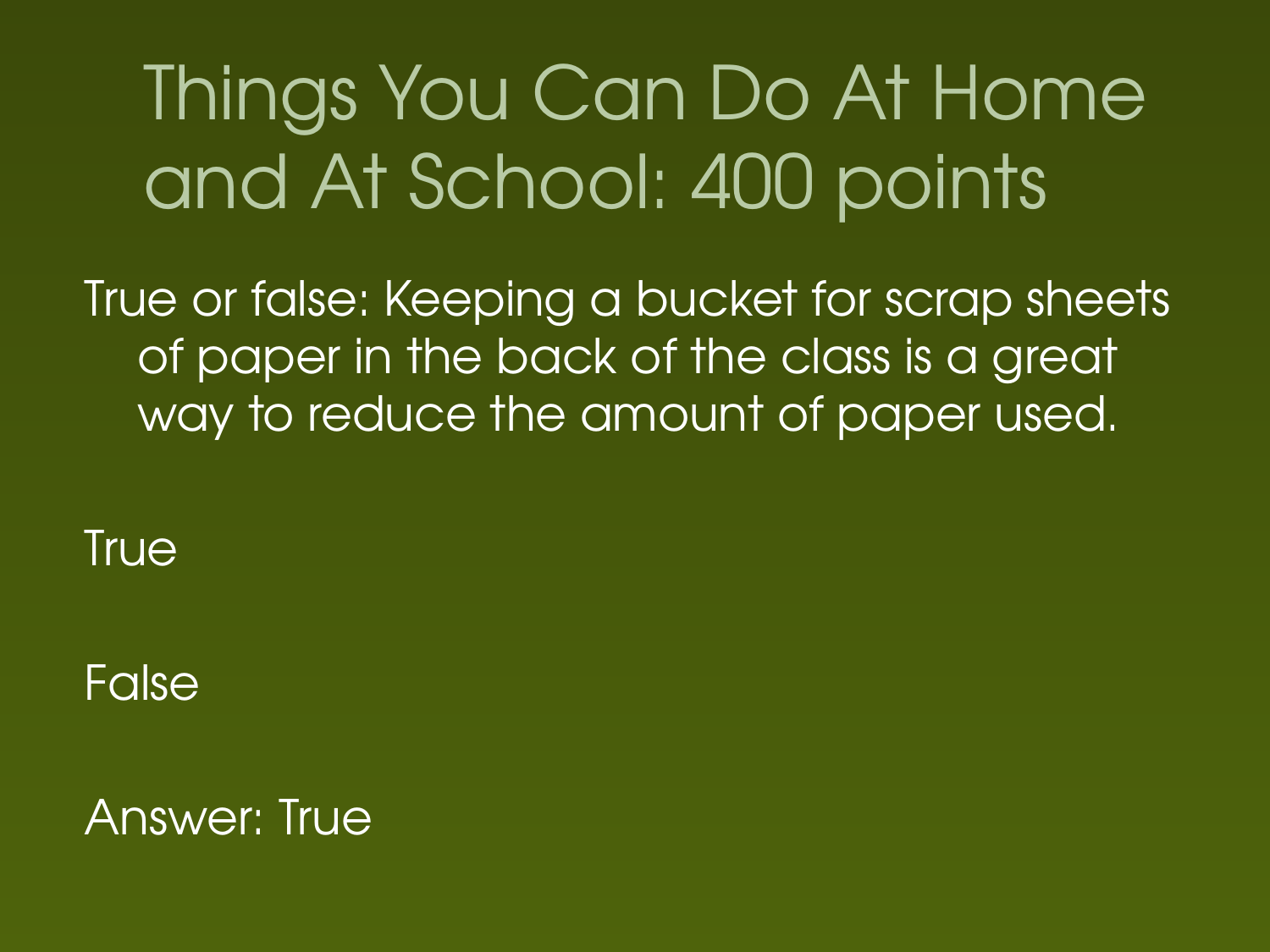

# Things You Can Do At Home and At School: 400 points

True or false: Keeping a bucket for scrap sheets of paper in the back of the class is a great way to reduce the amount of paper used.

True

False

Answer: True